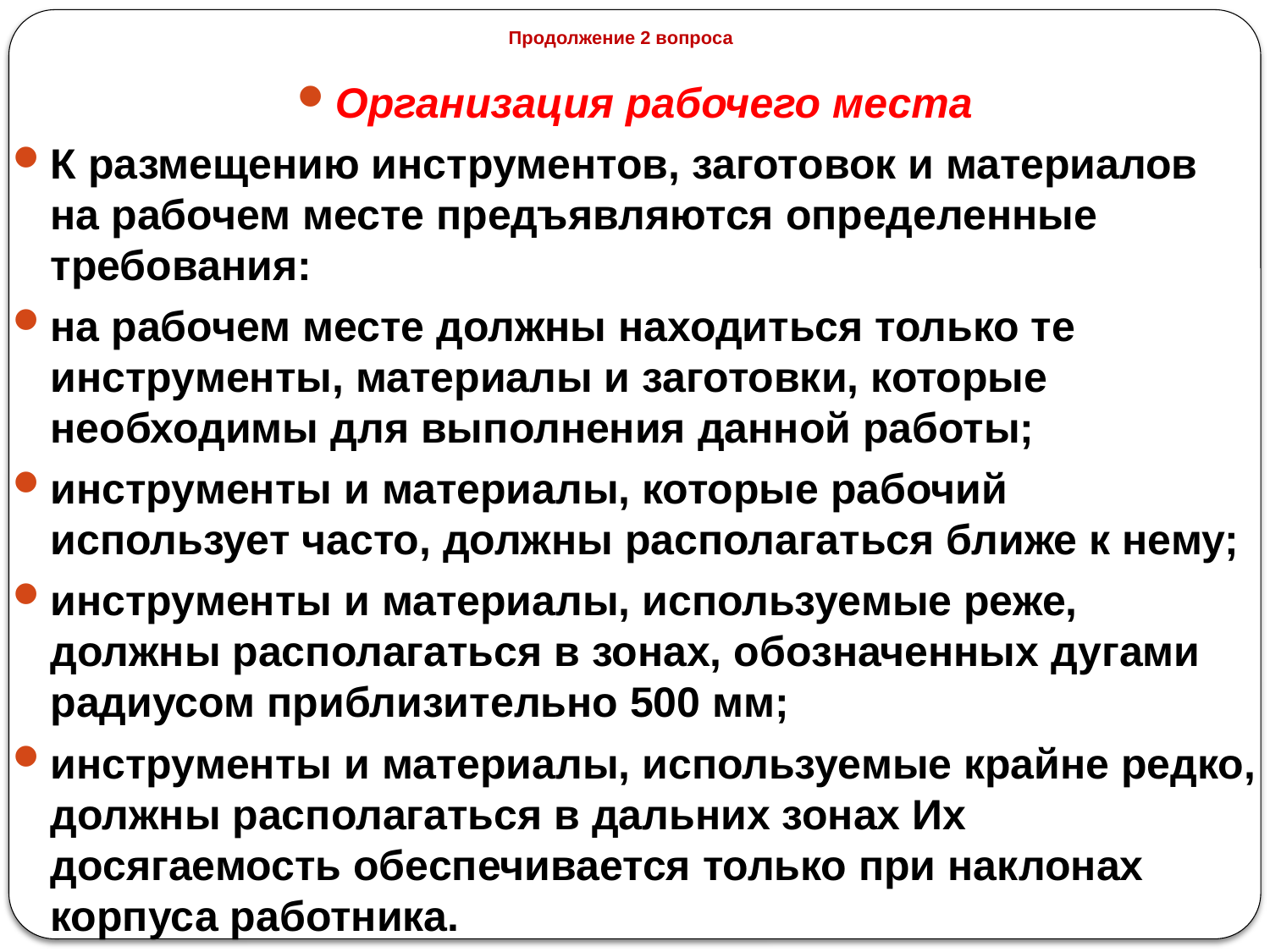

# Продолжение 2 вопроса
Организация рабочего места
К размещению инструментов, заготовок и материалов на рабочем месте предъявляются определенные требования:
на рабочем месте должны находиться только те инструменты, материалы и заготовки, которые необходимы для выполнения данной работы;
инструменты и материалы, которые рабочий использует часто, должны располагаться ближе к нему;
инструменты и материалы, используемые реже, должны располагаться в зонах, обозначенных дугами радиусом приблизительно 500 мм;
инструменты и материалы, используемые крайне редко, должны располагаться в дальних зонах Их досягаемость обеспечивается только при наклонах корпуса работника.